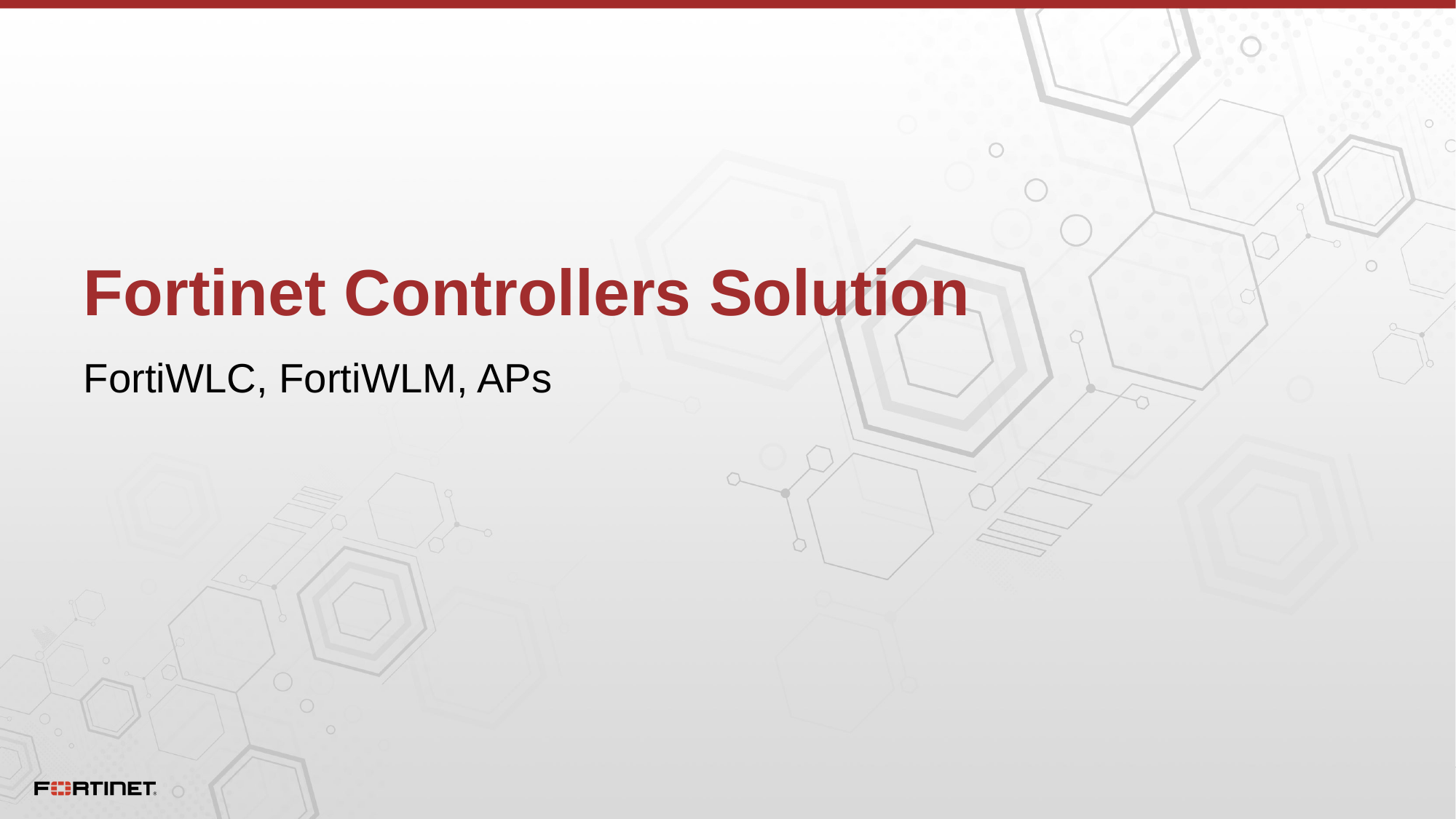

# Fortinet Controllers Solution
FortiWLC, FortiWLM, APs